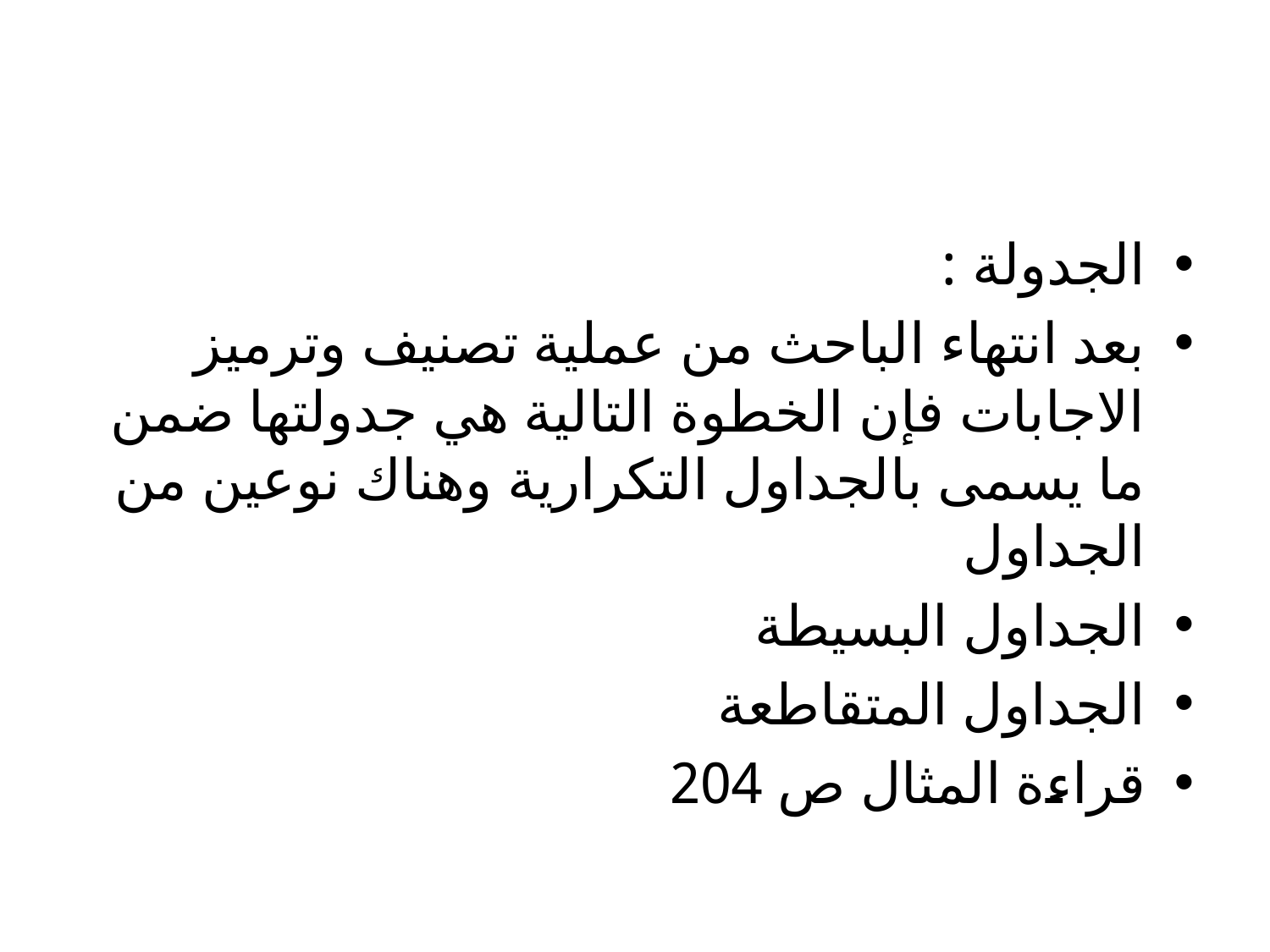

#
الجدولة :
بعد انتهاء الباحث من عملية تصنيف وترميز الاجابات فإن الخطوة التالية هي جدولتها ضمن ما يسمى بالجداول التكرارية وهناك نوعين من الجداول
الجداول البسيطة
الجداول المتقاطعة
قراءة المثال ص 204